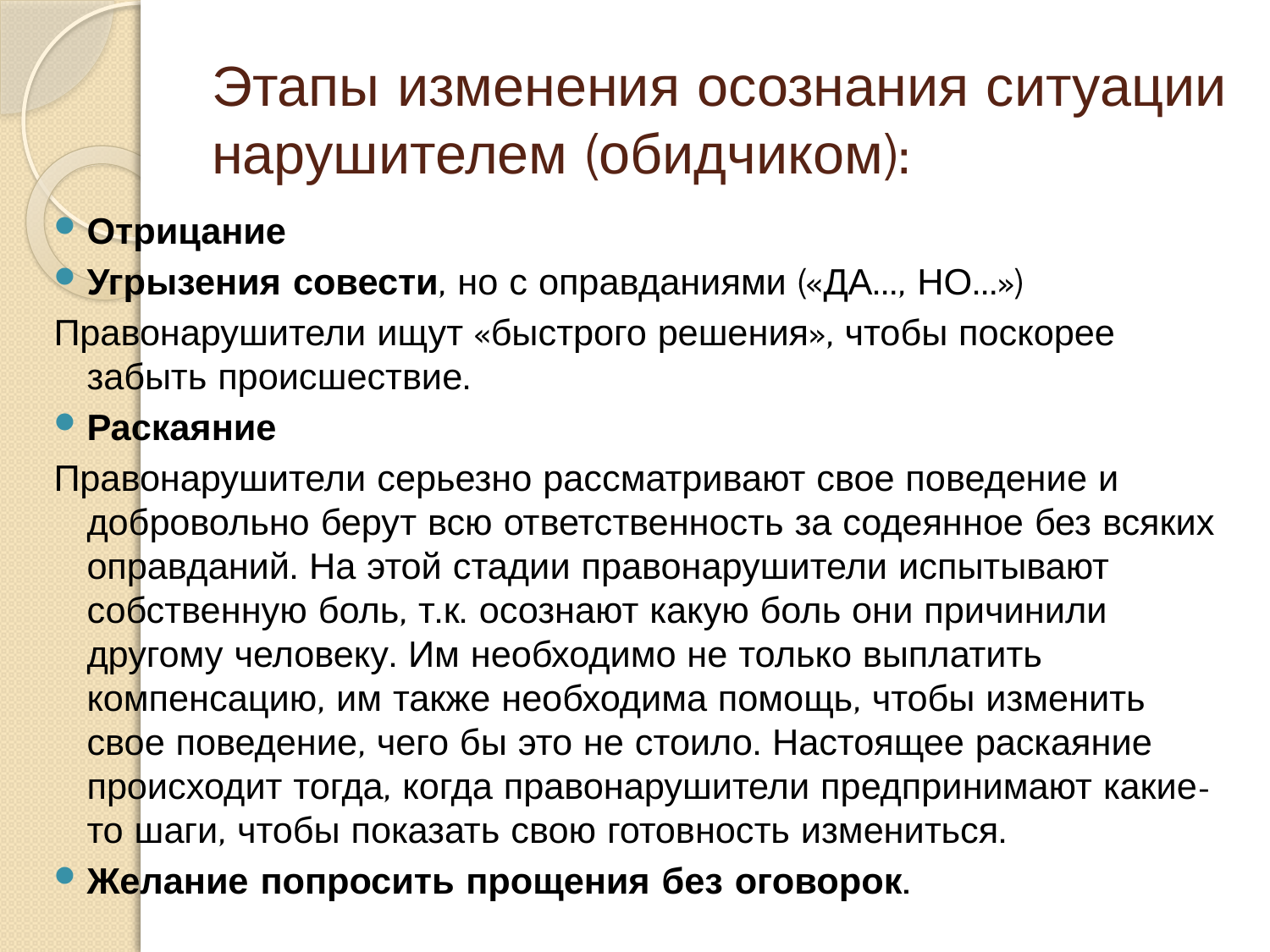

# Этапы изменения осознания ситуации нарушителем (обидчиком):
Отрицание
Угрызения совести, но с оправданиями («ДА…, НО…»)
Правонарушители ищут «быстрого решения», чтобы поскорее забыть происшествие.
Раскаяние
Правонарушители серьезно рассматривают свое поведение и добровольно берут всю ответственность за содеянное без всяких оправданий. На этой стадии правонарушители испытывают собственную боль, т.к. осознают какую боль они причинили другому человеку. Им необходимо не только выплатить компенсацию, им также необходима помощь, чтобы изменить свое поведение, чего бы это не стоило. Настоящее раскаяние происходит тогда, когда правонарушители предпринимают какие-то шаги, чтобы показать свою готовность измениться.
Желание попросить прощения без оговорок.